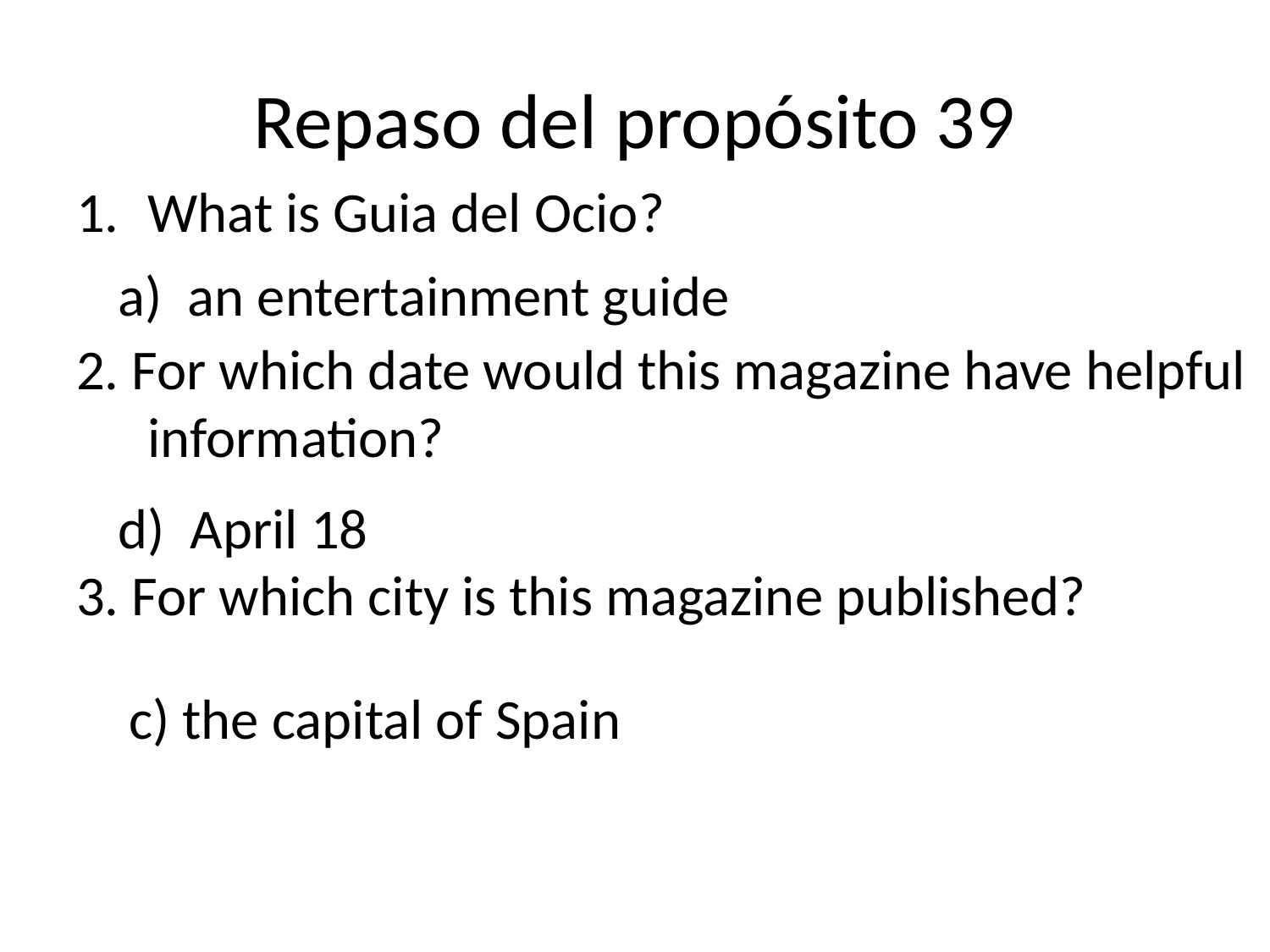

# Repaso del propósito 39
What is Guia del Ocio?

2. For which date would this magazine have helpful information?

3. For which city is this magazine published?

a)  an entertainment guide
d)  April 18
c) the capital of Spain